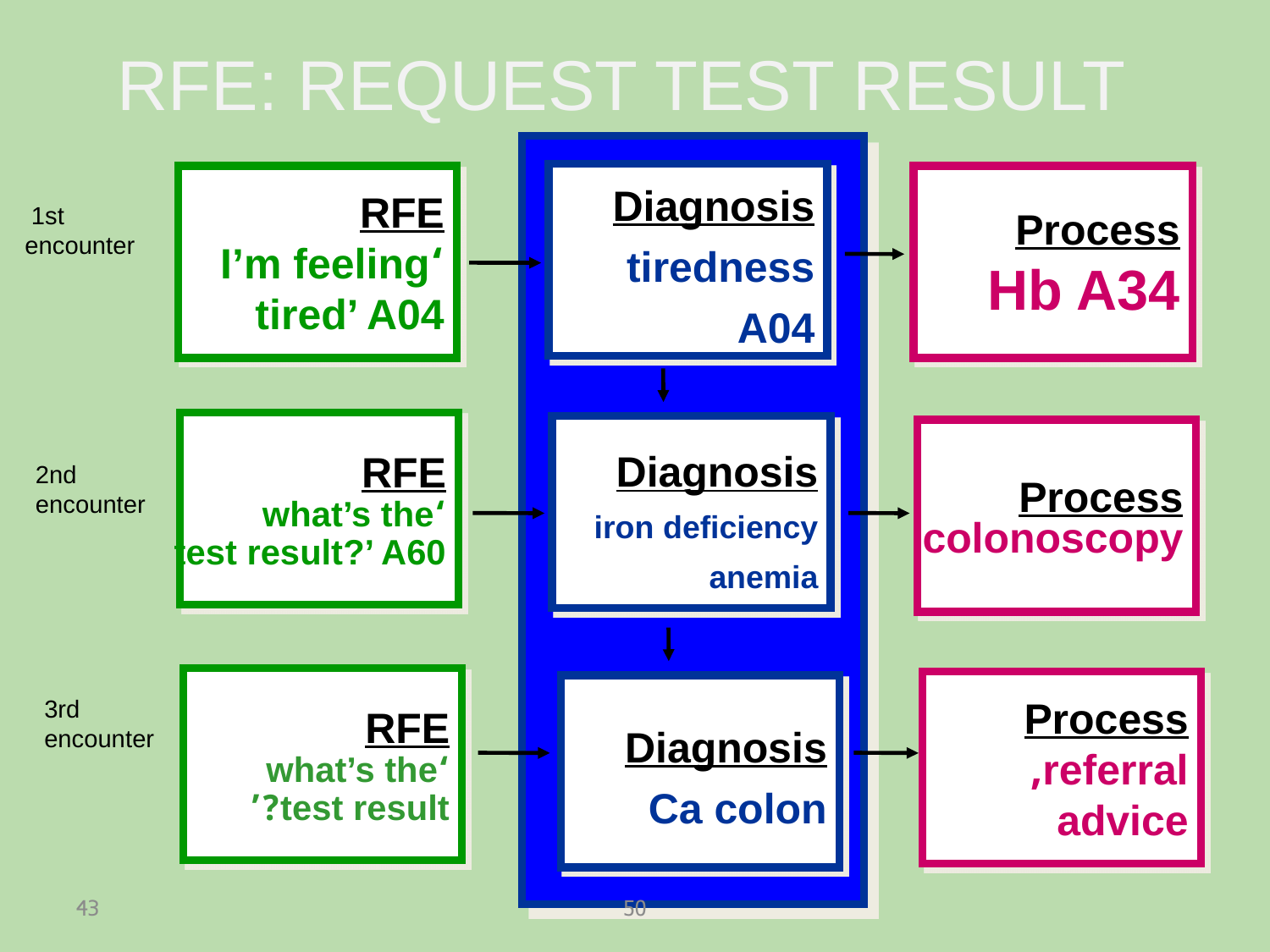

# RFE: REQUEST TEST RESULT

Diagnosis
tiredness
A04

RFE
‘I’m feeling
tired’ A04

Process
Hb A34
1st
encounter

RFE
‘what’s the
test result?’ A60

Diagnosis
iron deficiency
anemia

Process
colonoscopy
2nd
encounter
RFE
‘what’s the
test result?’

Process
referral,
advice
Diagnosis
Ca colon

3rd
encounter
43
50